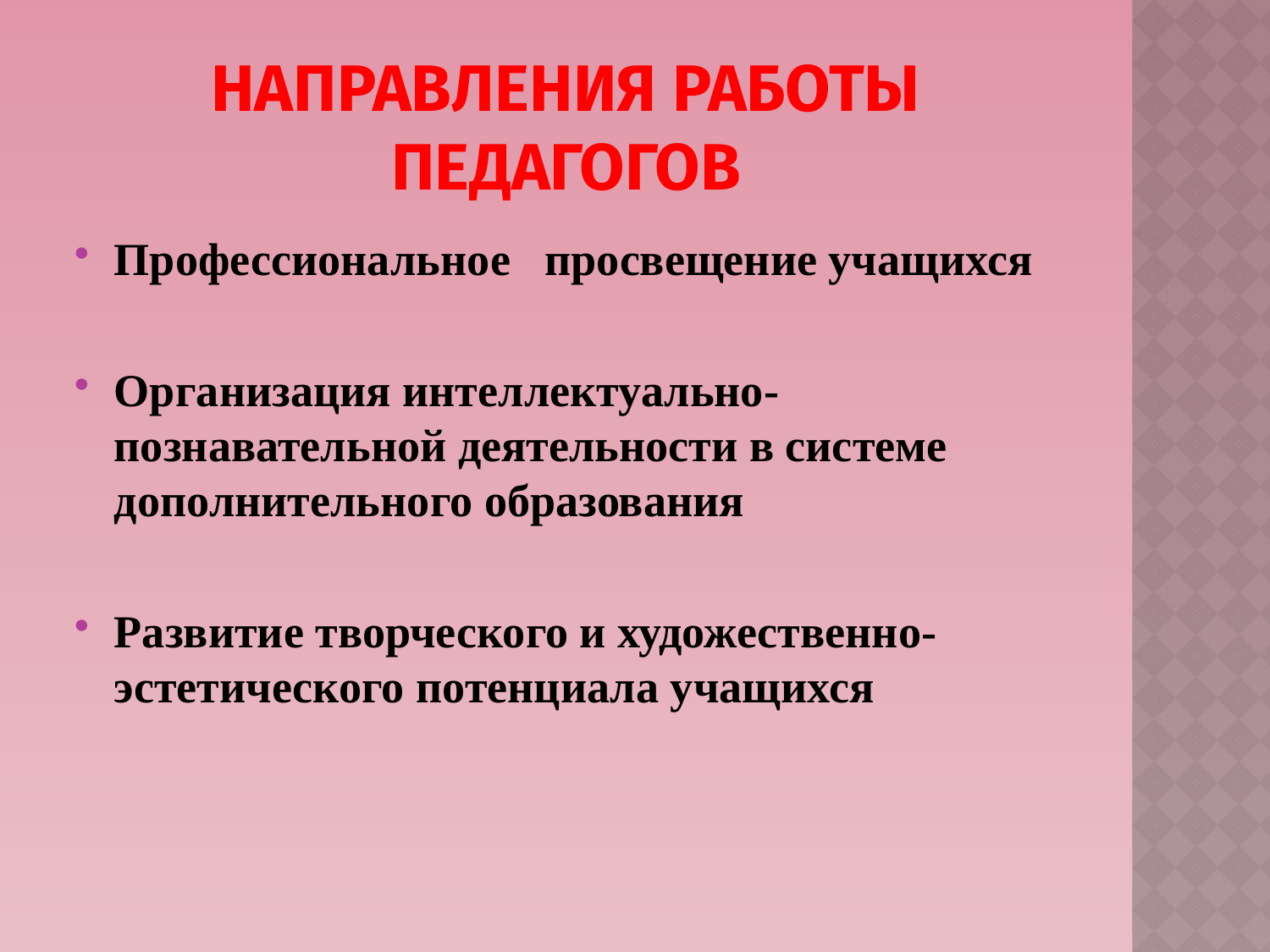

# Направления работы педагогов
Профессиональное   просвещение учащихся

Организация интеллектуально-познавательной деятельности в системе дополнительного образования

Развитие творческого и художественно-эстетического потенциала учащихся